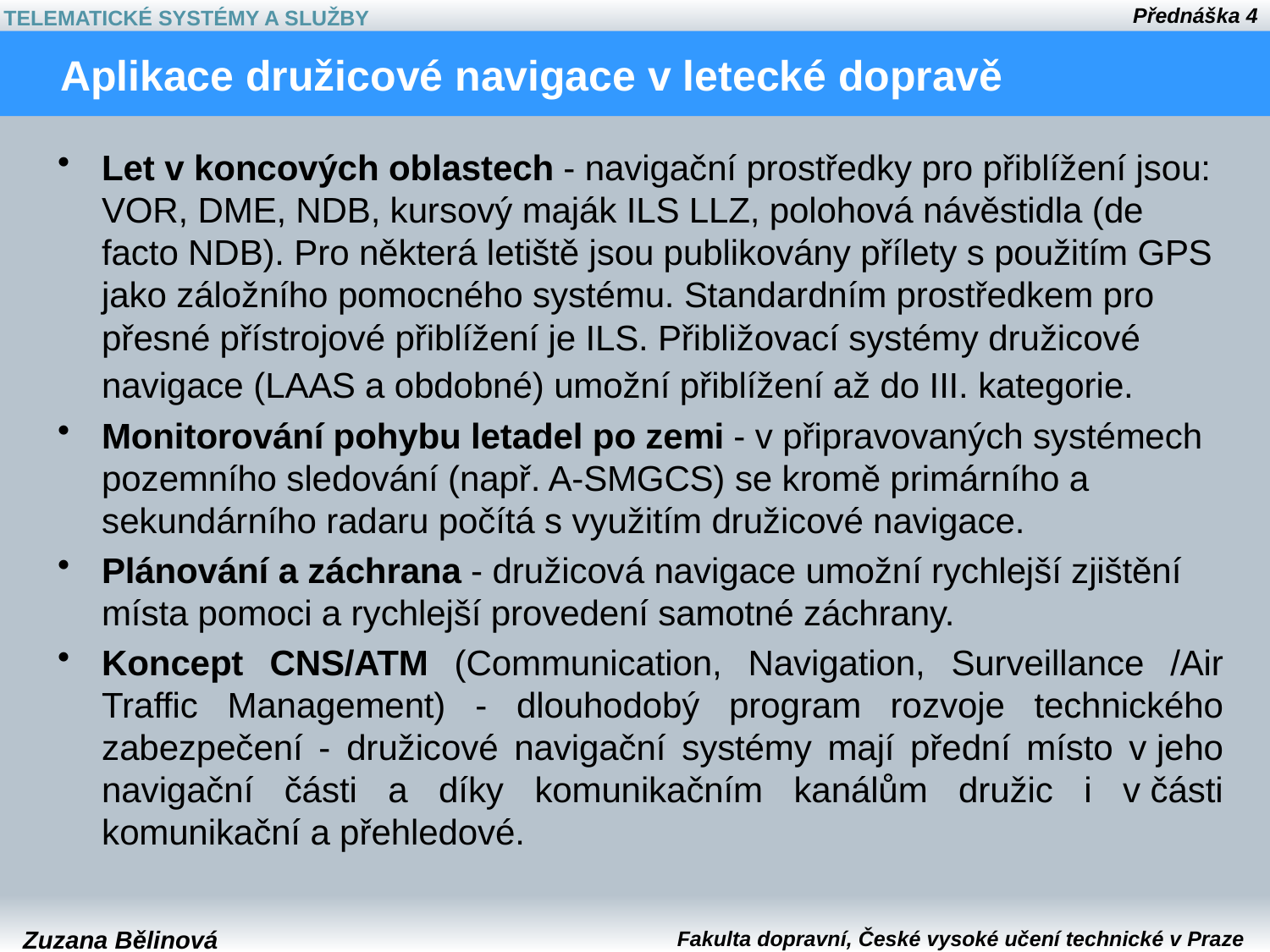

# Aplikace družicové navigace v letecké dopravě
Let v koncových oblastech - navigační prostředky pro přiblížení jsou: VOR, DME, NDB, kursový maják ILS LLZ, polohová návěstidla (de facto NDB). Pro některá letiště jsou publikovány přílety s použitím GPS jako záložního pomocného systému. Standardním prostředkem pro přesné přístrojové přiblížení je ILS. Přibližovací systémy družicové navigace (LAAS a obdobné) umožní přiblížení až do III. kategorie.
Monitorování pohybu letadel po zemi - v připravovaných systémech pozemního sledování (např. A-SMGCS) se kromě primárního a sekundárního radaru počítá s využitím družicové navigace.
Plánování a záchrana - družicová navigace umožní rychlejší zjištění místa pomoci a rychlejší provedení samotné záchrany.
Koncept CNS/ATM (Communication, Navigation, Surveillance /Air Traffic Management) - dlouhodobý program rozvoje technického zabezpečení - družicové navigační systémy mají přední místo v jeho navigační části a díky komunikačním kanálům družic i v části komunikační a přehledové.